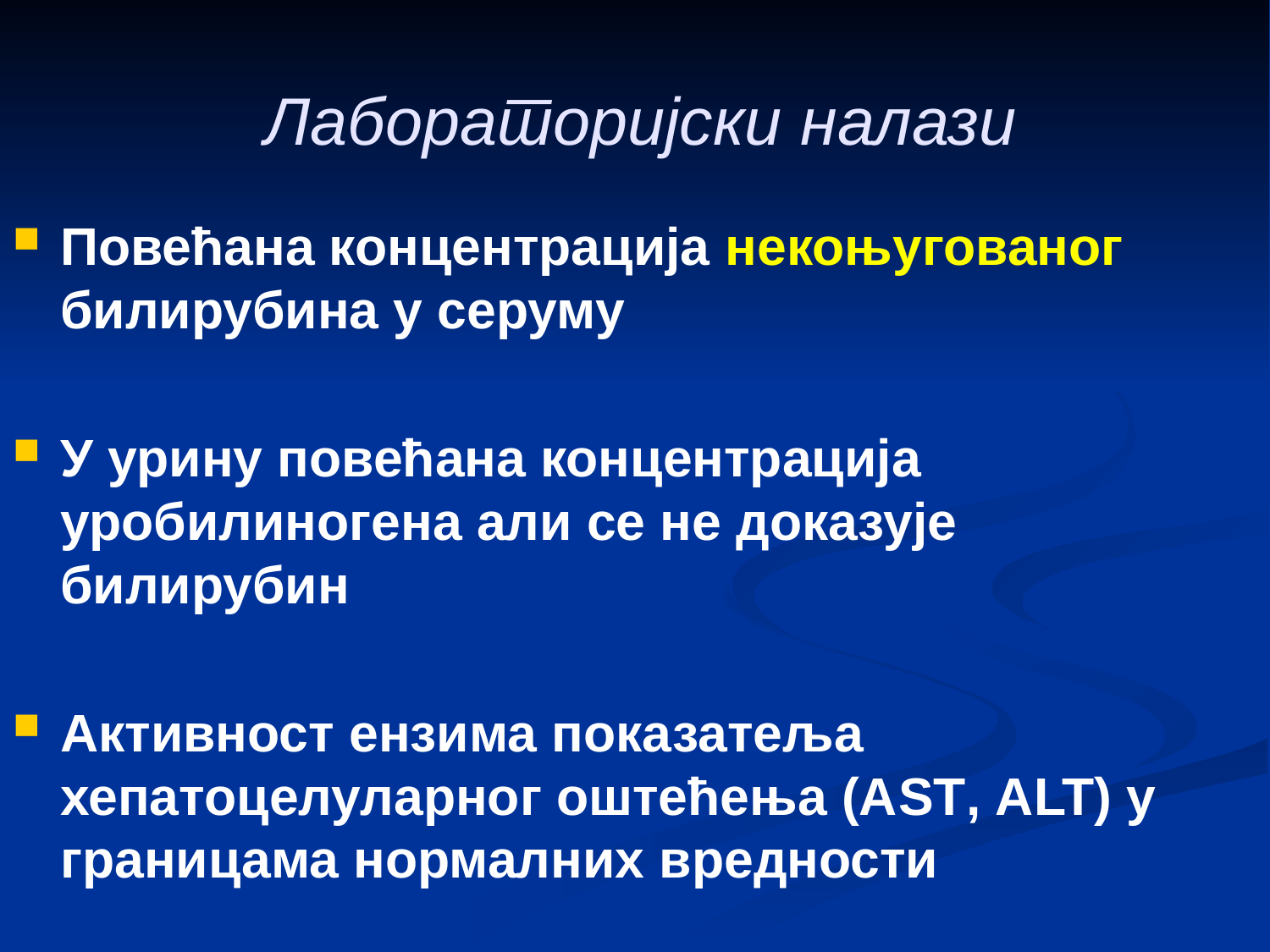

# Лабораторијски налази
Повећана концентрација некоњугованог билирубина у серуму

У урину повећана концентрација уробилиногена али се не доказује билирубин

Активност ензима показатеља хепатоцелуларног оштећења (АST, АLT) у границама нормалних вредности